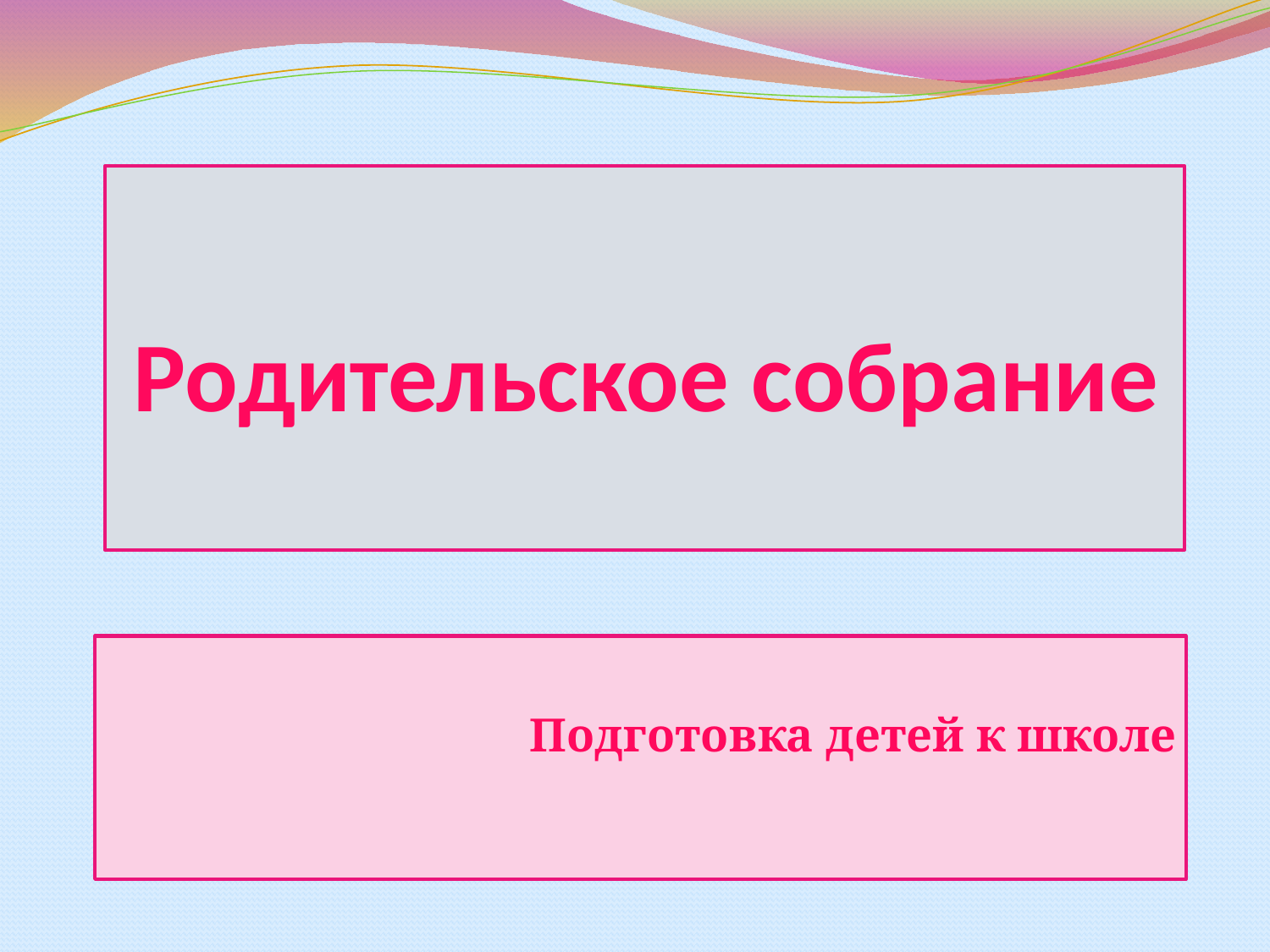

# Родительское собрание

Подготовка детей к школе